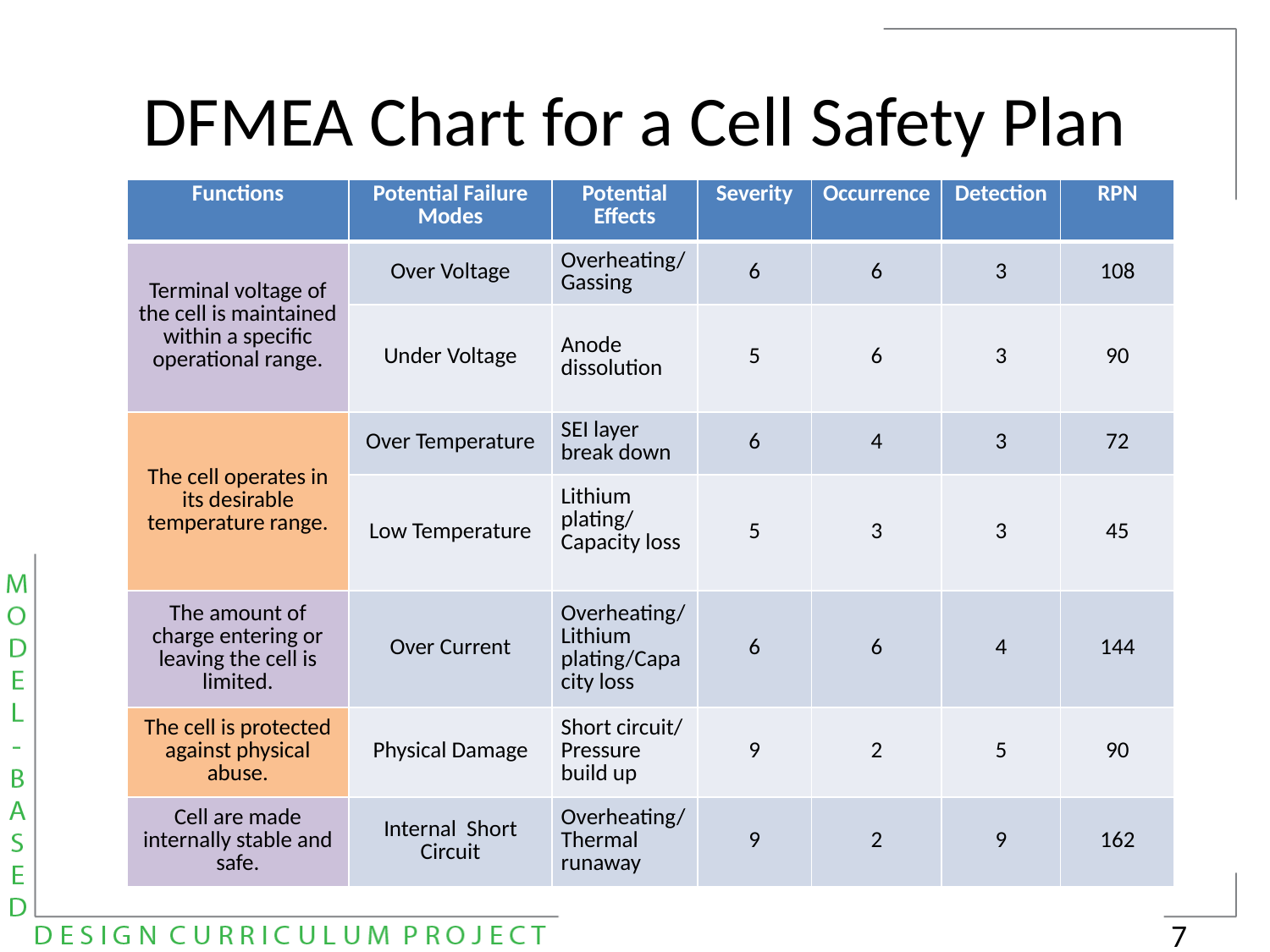

# DFMEA Chart for a Cell Safety Plan
| Functions | Potential Failure Modes | Potential Effects | Severity | Occurrence | Detection | RPN |
| --- | --- | --- | --- | --- | --- | --- |
| Terminal voltage of the cell is maintained within a specific operational range. | Over Voltage | Overheating/ Gassing | 6 | 6 | 3 | 108 |
|  | Under Voltage | Anode dissolution | 5 | 6 | 3 | 90 |
| The cell operates in its desirable temperature range. | Over Temperature | SEI layer break down | 6 | 4 | 3 | 72 |
|  | Low Temperature | Lithium plating/ Capacity loss | 5 | 3 | 3 | 45 |
| The amount of charge entering or leaving the cell is limited. | Over Current | Overheating/Lithium plating/Capacity loss | 6 | 6 | 4 | 144 |
| The cell is protected against physical abuse. | Physical Damage | Short circuit/ Pressure build up | 9 | 2 | 5 | 90 |
| Cell are made internally stable and safe. | Internal Short Circuit | Overheating/Thermal runaway | 9 | 2 | 9 | 162 |